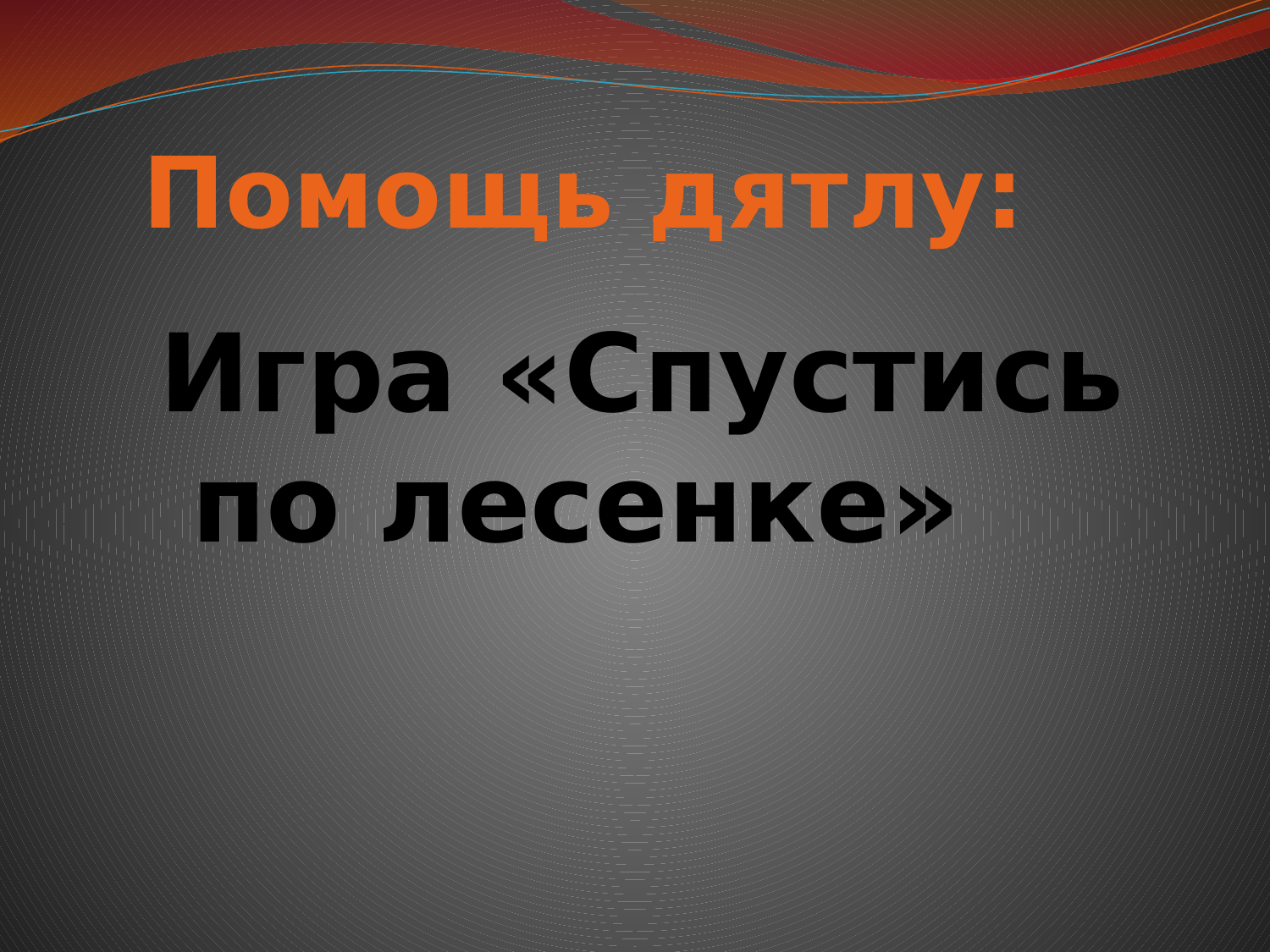

# Помощь дятлу:
     Игра «Спустись по лесенке»